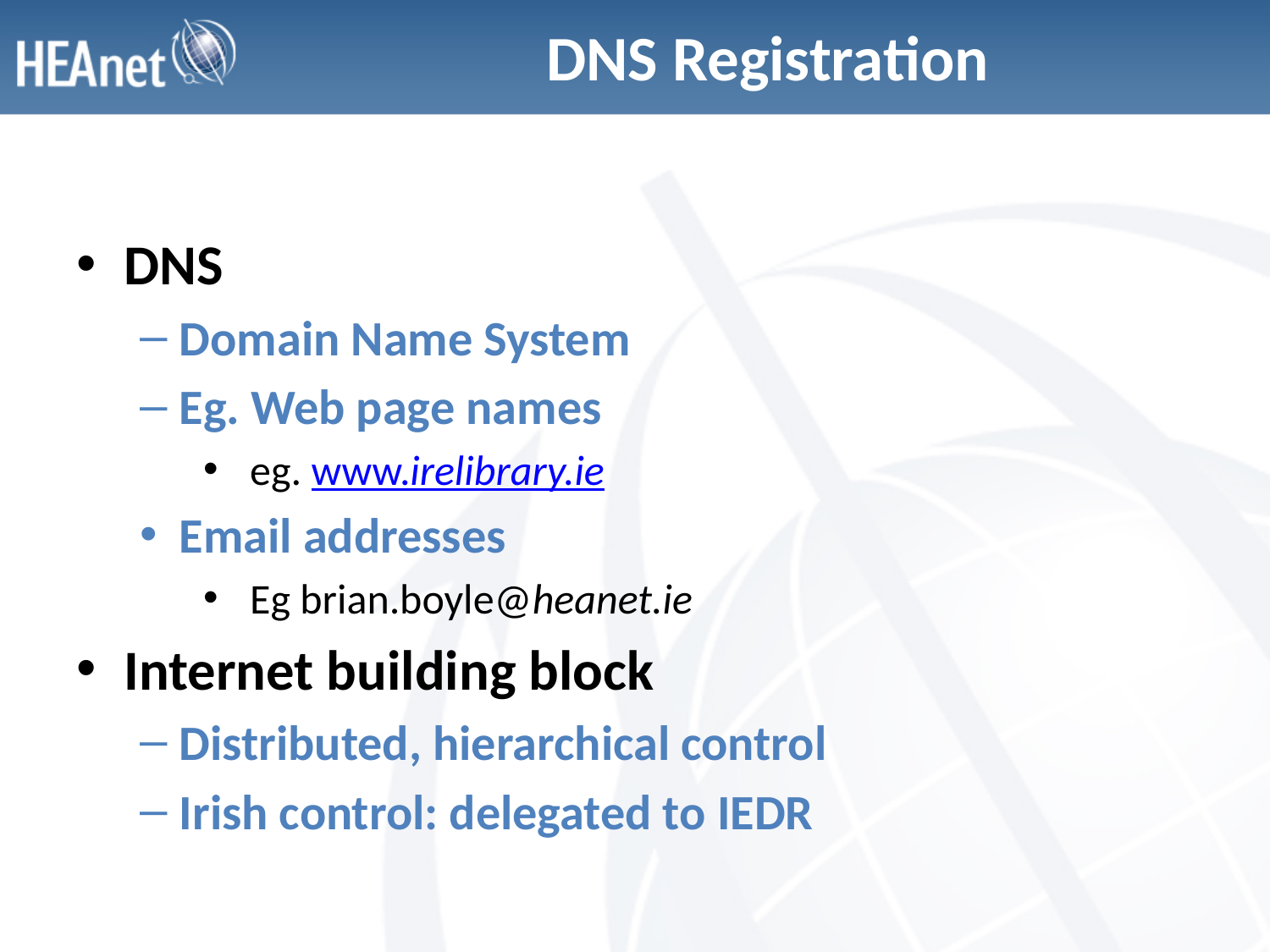

# DNS Registration
DNS
Domain Name System
Eg. Web page names
eg. www.irelibrary.ie
Email addresses
Eg brian.boyle@heanet.ie
Internet building block
Distributed, hierarchical control
Irish control: delegated to IEDR